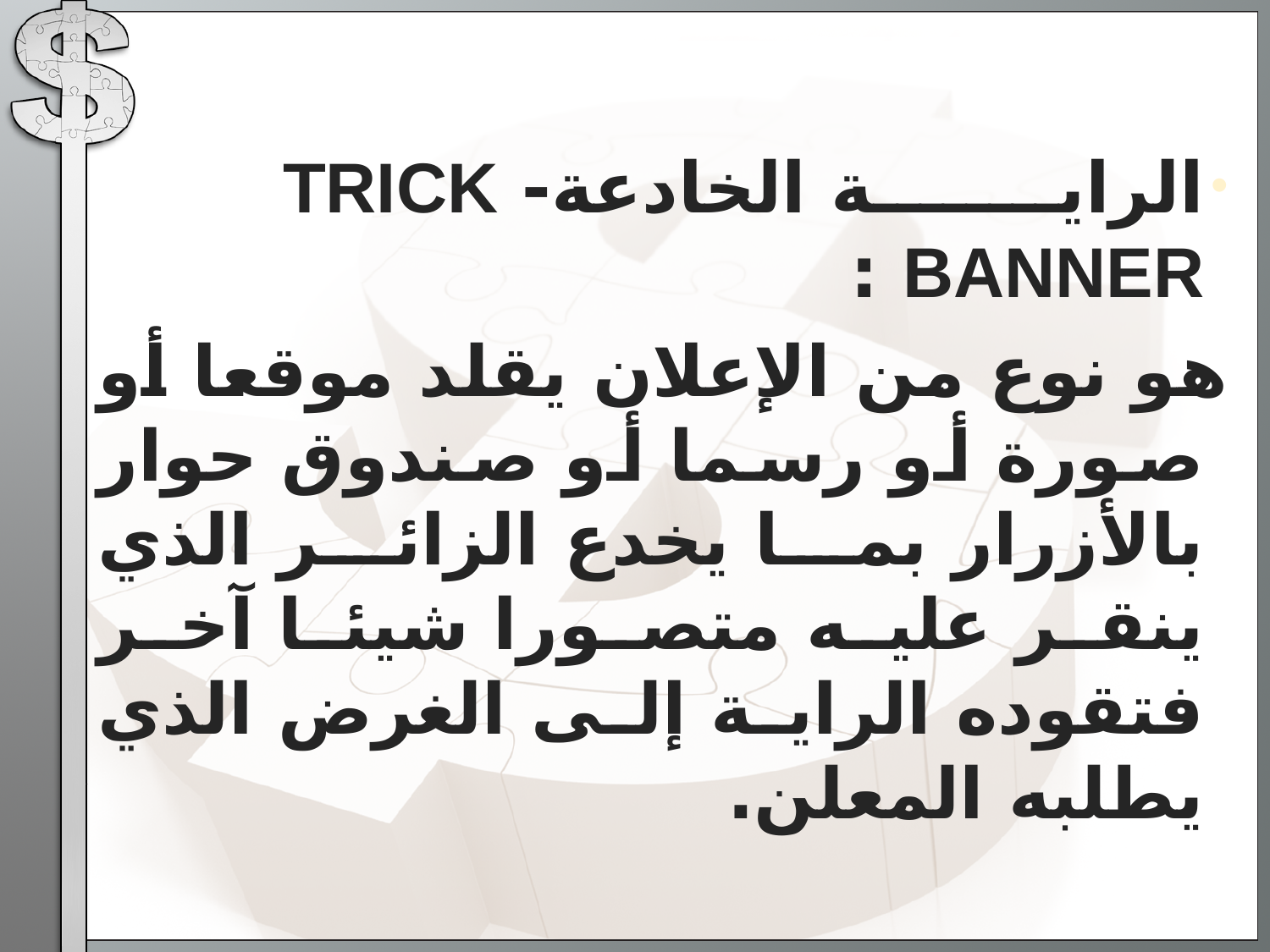

الراية الخادعة- TRICK BANNER :
هو نوع من الإعلان يقلد موقعا أو صورة أو رسما أو صندوق حوار بالأزرار بما يخدع الزائر الذي ينقر عليه متصورا شيئا آخر فتقوده الراية إلى الغرض الذي يطلبه المعلن.